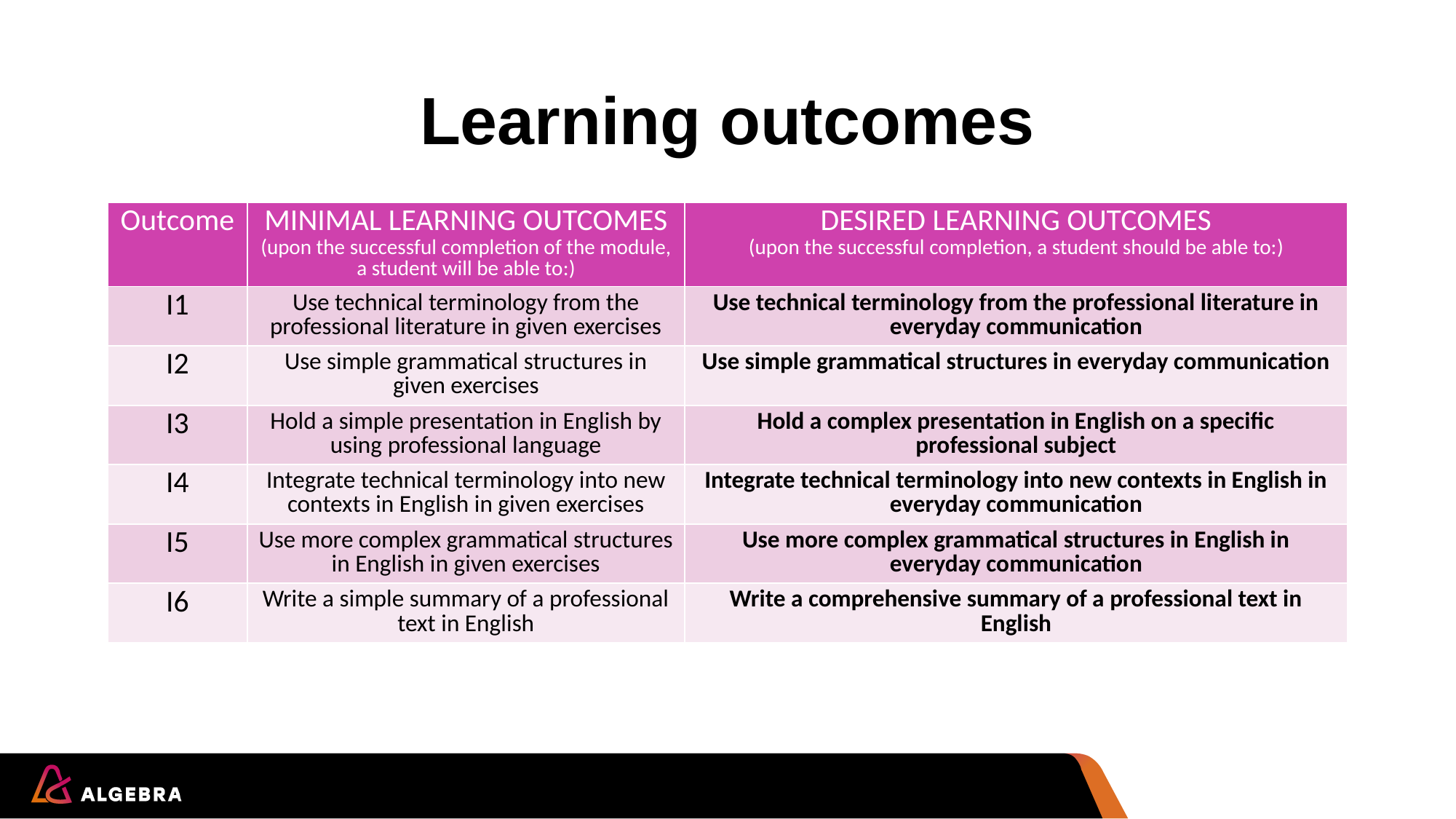

# Learning outcomes
| Outcome | MINIMAL LEARNING OUTCOMES (upon the successful completion of the module, a student will be able to:) | DESIRED LEARNING OUTCOMES (upon the successful completion, a student should be able to:) |
| --- | --- | --- |
| I1 | Use technical terminology from the professional literature in given exercises | Use technical terminology from the professional literature in everyday communication |
| I2 | Use simple grammatical structures in given exercises | Use simple grammatical structures in everyday communication |
| I3 | Hold a simple presentation in English by using professional language | Hold a complex presentation in English on a specific professional subject |
| I4 | Integrate technical terminology into new contexts in English in given exercises | Integrate technical terminology into new contexts in English in everyday communication |
| I5 | Use more complex grammatical structures in English in given exercises | Use more complex grammatical structures in English in everyday communication |
| I6 | Write a simple summary of a professional text in English | Write a comprehensive summary of a professional text in English |